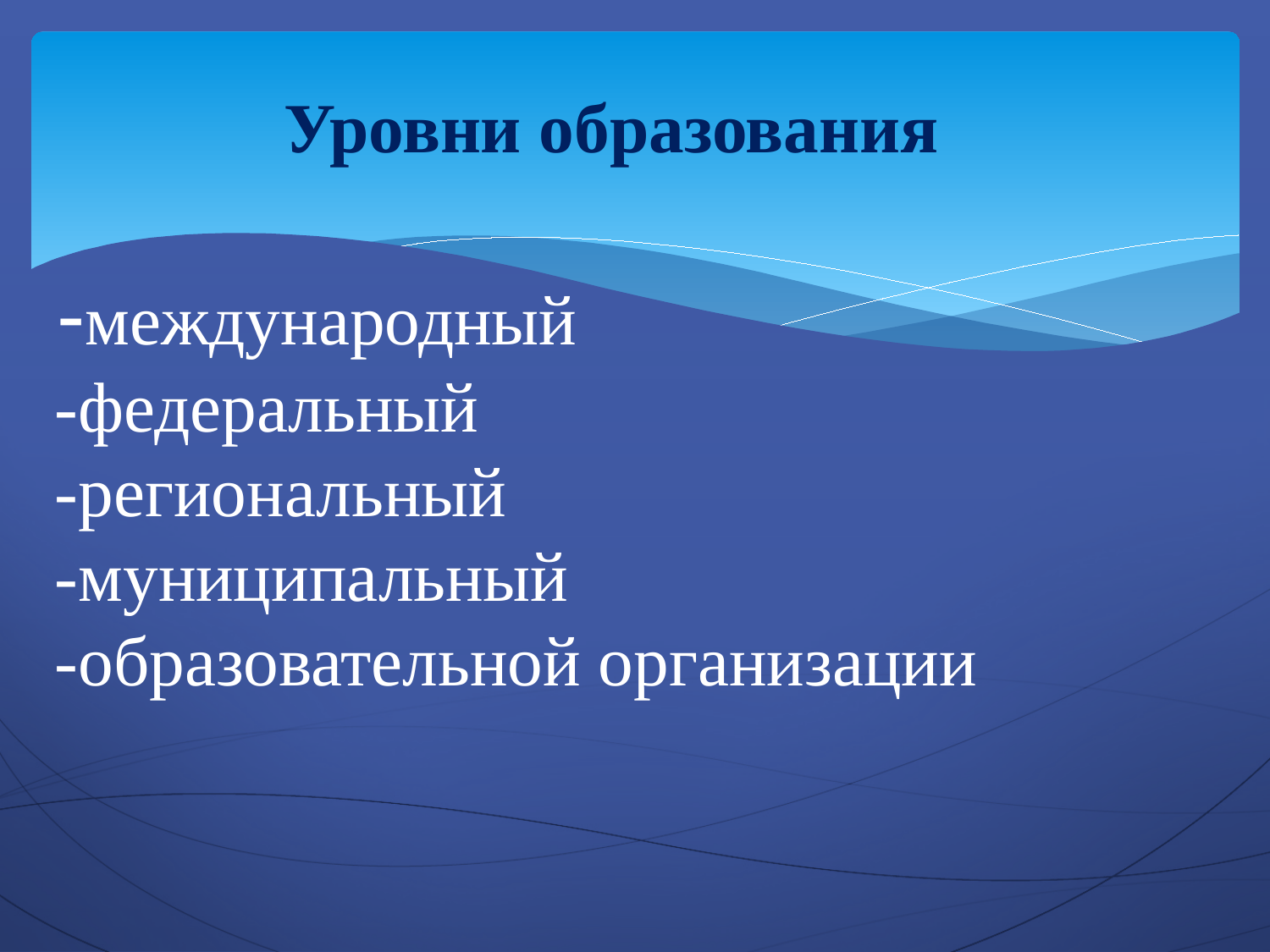

# Уровни образования -международный -федеральный -региональный -муниципальный -образовательной организации